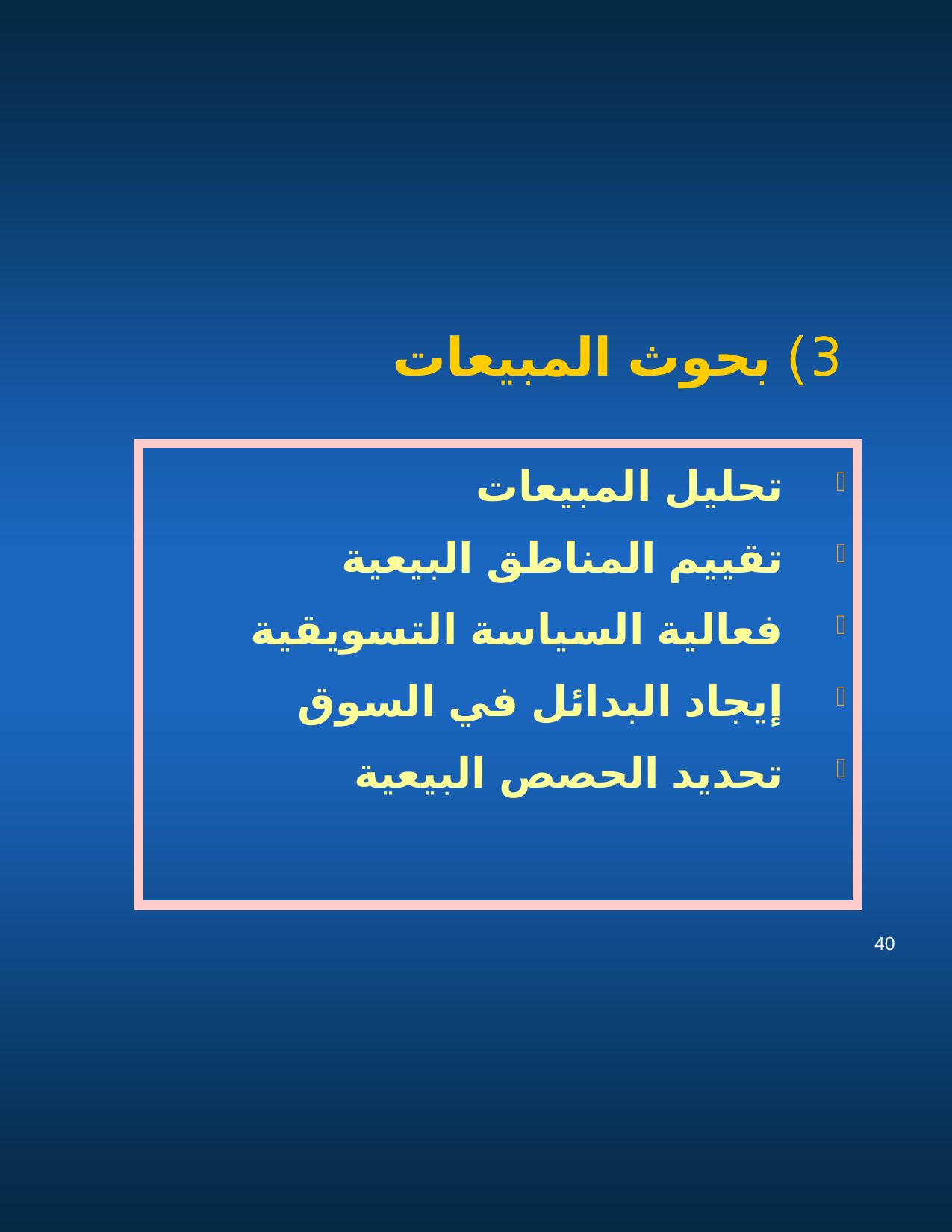

3) بحوث المبيعات
تحليل المبيعات
تقييم المناطق البيعية
فعالية السياسة التسويقية
إيجاد البدائل في السوق
تحديد الحصص البيعية
40